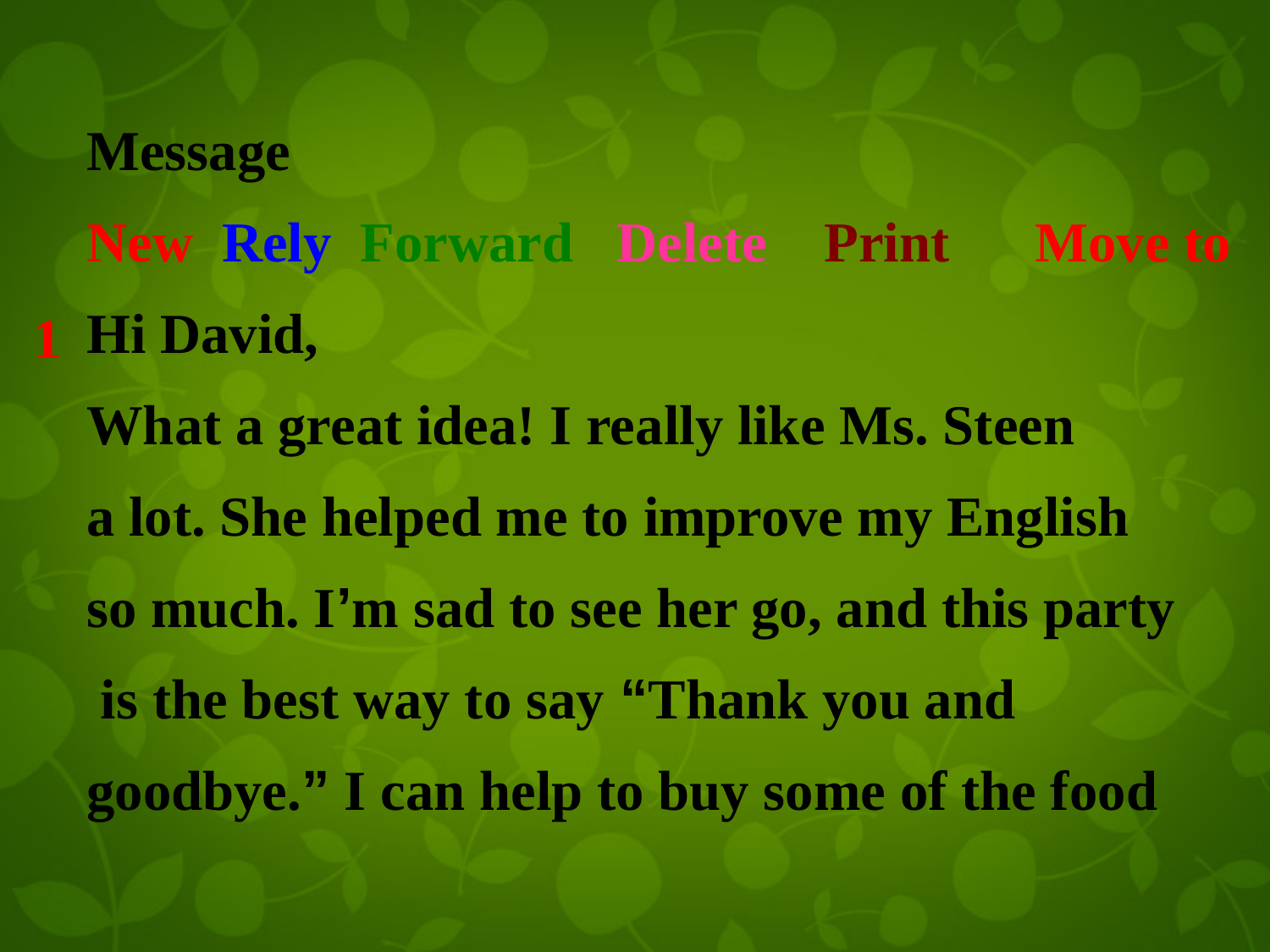

Message
New  Rely  Forward   Delete    Print      Move to
Hi David,
What a great idea! I really like Ms. Steen
a lot. She helped me to improve my English
so much. I’m sad to see her go, and this party
 is the best way to say “Thank you and goodbye.” I can help to buy some of the food
1